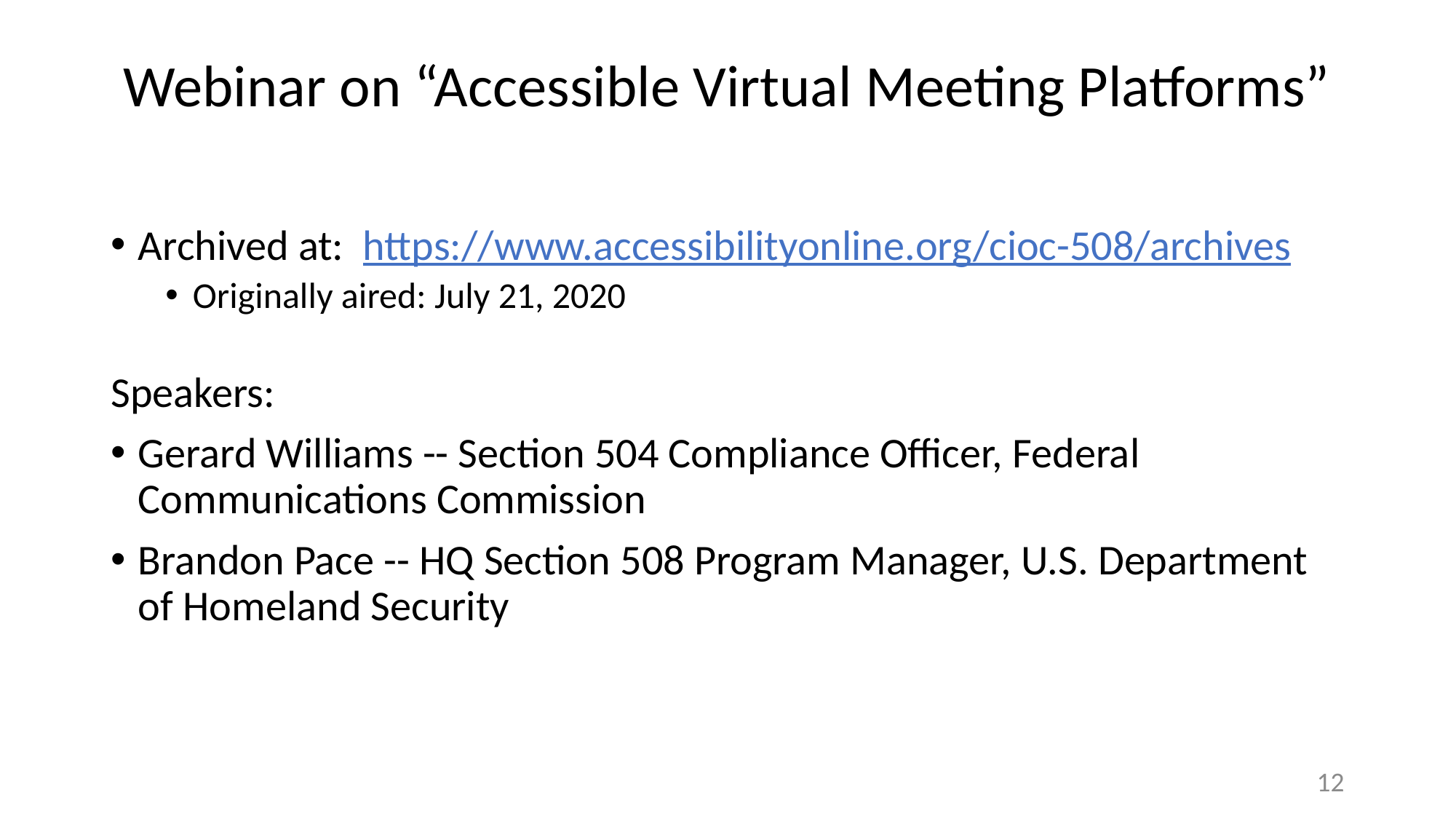

# Webinar on “Accessible Virtual Meeting Platforms”
Archived at:  https://www.accessibilityonline.org/cioc-508/archives
Originally aired: July 21, 2020
Speakers:
Gerard Williams -- Section 504 Compliance Officer, Federal Communications Commission
Brandon Pace -- HQ Section 508 Program Manager, U.S. Department of Homeland Security

12